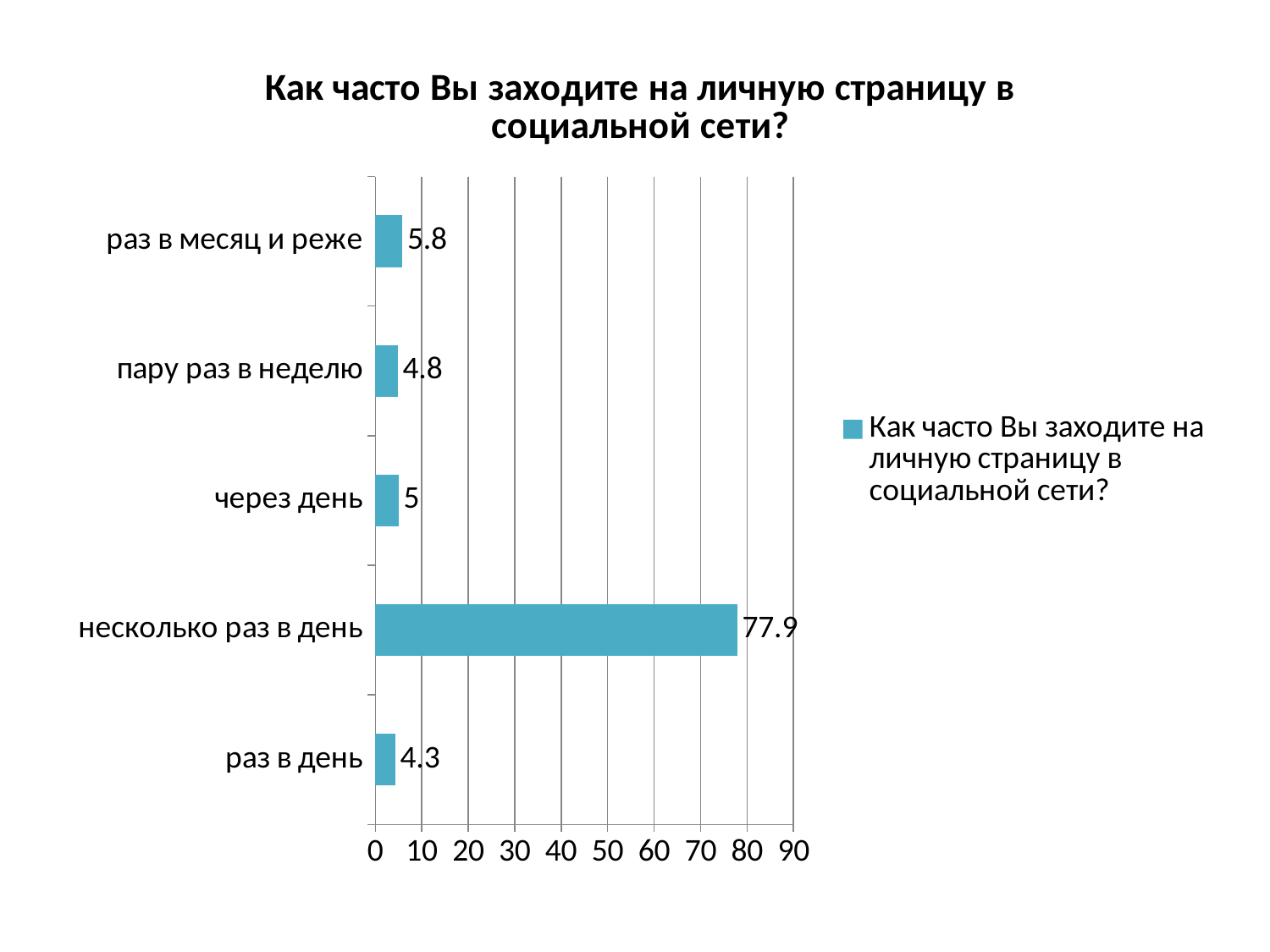

### Chart:

| Category | Как часто Вы заходите на личную страницу в социальной сети? |
|---|---|
| раз в день | 4.3 |
| несколько раз в день | 77.9 |
| через день | 5.0 |
| пару раз в неделю | 4.8 |
| раз в месяц и реже | 5.8 |